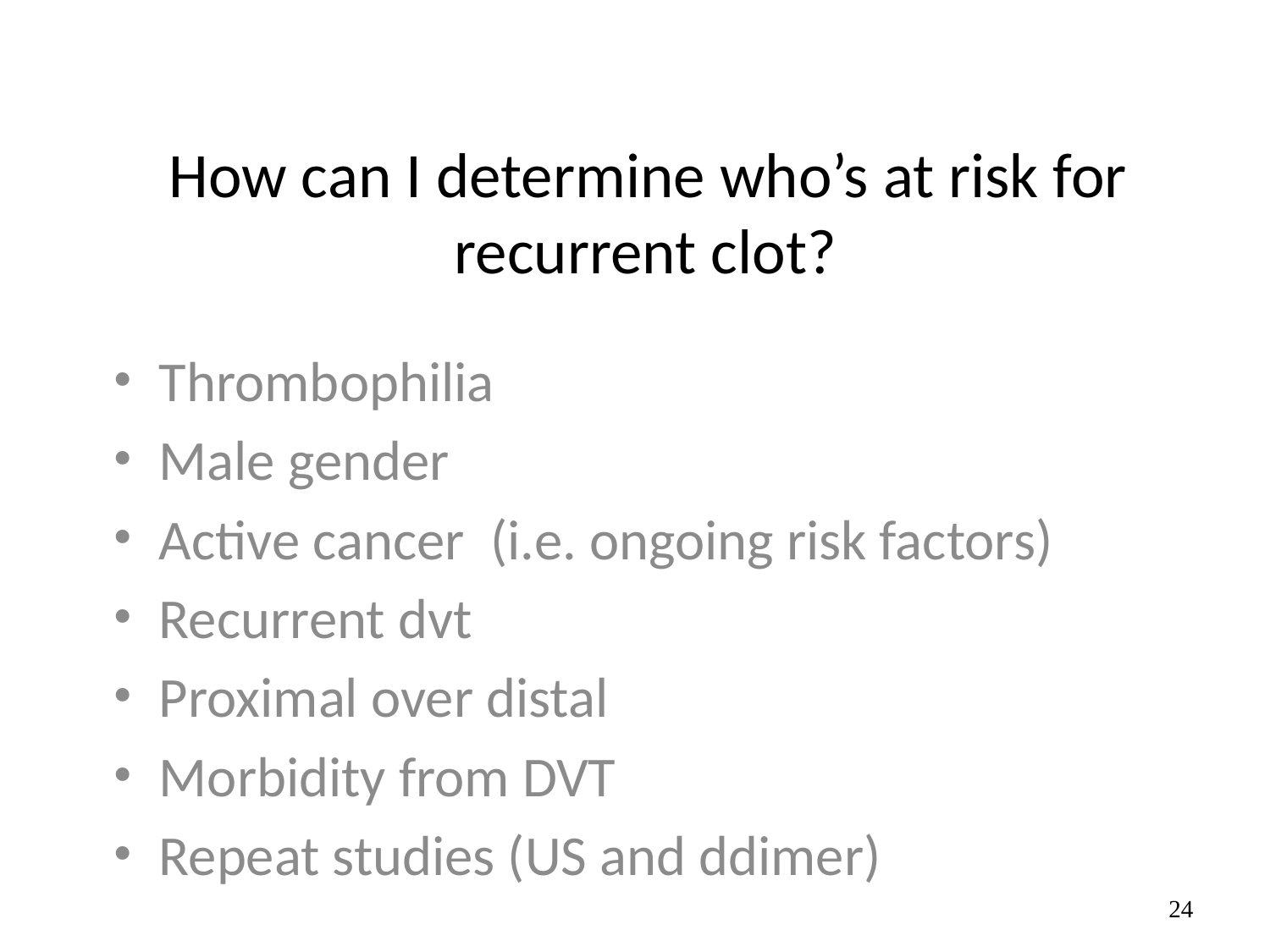

# How can I determine who’s at risk for recurrent clot?
Thrombophilia
Male gender
Active cancer  (i.e. ongoing risk factors)
Recurrent dvt
Proximal over distal
Morbidity from DVT
Repeat studies (US and ddimer)

24